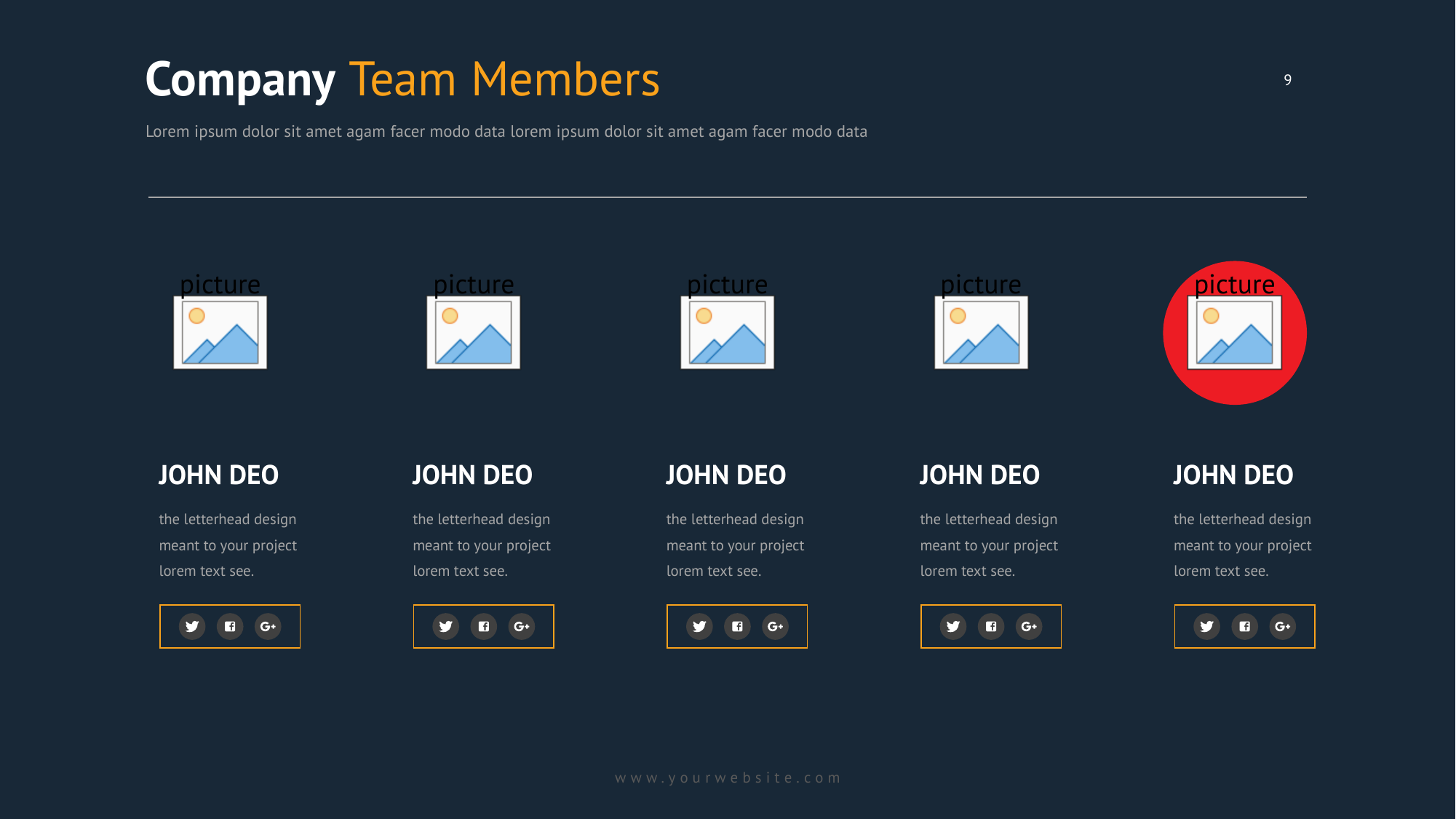

# Company Team Members
9
Lorem ipsum dolor sit amet agam facer modo data lorem ipsum dolor sit amet agam facer modo data

JOHN DEO
the letterhead design meant to your project lorem text see.

JOHN DEO
the letterhead design meant to your project lorem text see.

JOHN DEO
the letterhead design meant to your project lorem text see.

JOHN DEO
the letterhead design meant to your project lorem text see.

JOHN DEO
the letterhead design meant to your project lorem text see.

www.yourwebsite.com